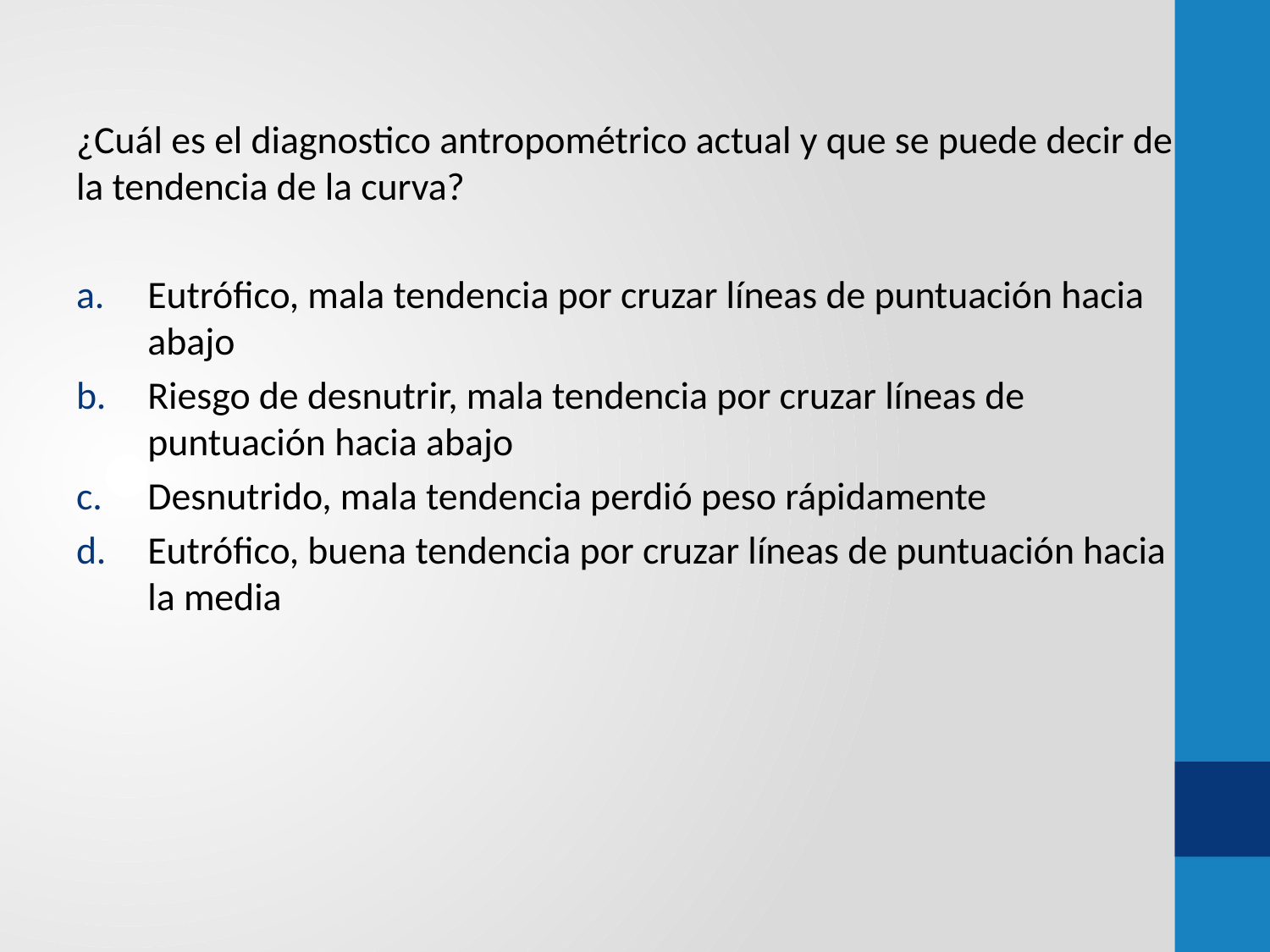

¿Cuál es el diagnostico antropométrico actual y que se puede decir de la tendencia de la curva?

Eutrófico, mala tendencia por cruzar líneas de puntuación hacia abajo
Riesgo de desnutrir, mala tendencia por cruzar líneas de puntuación hacia abajo
Desnutrido, mala tendencia perdió peso rápidamente
Eutrófico, buena tendencia por cruzar líneas de puntuación hacia la media